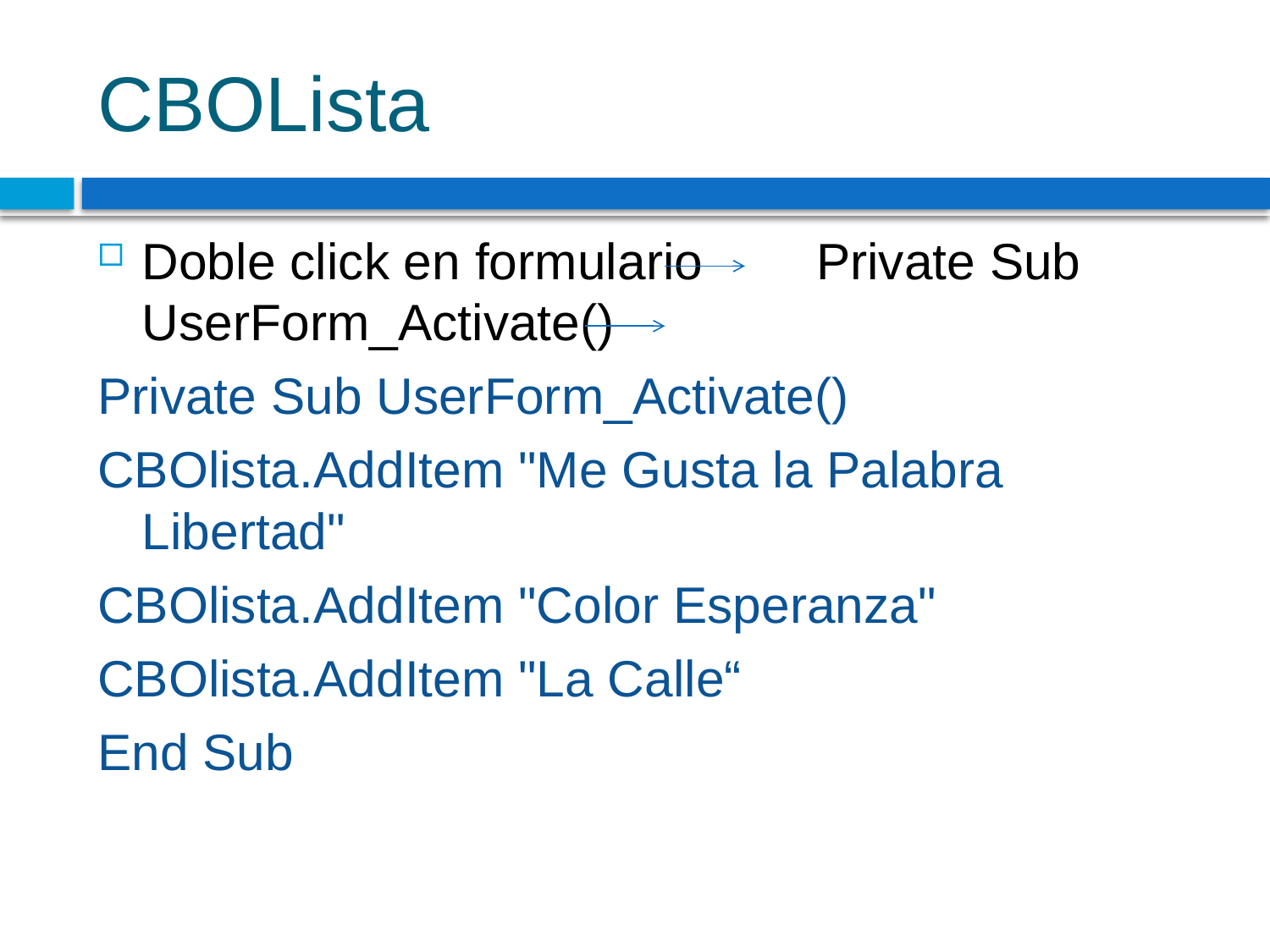

# CBOLista
Doble click en formulario        Private Sub UserForm_Activate()
Private Sub UserForm_Activate()
CBOlista.AddItem "Me Gusta la Palabra Libertad"
CBOlista.AddItem "Color Esperanza"
CBOlista.AddItem "La Calle“
End Sub